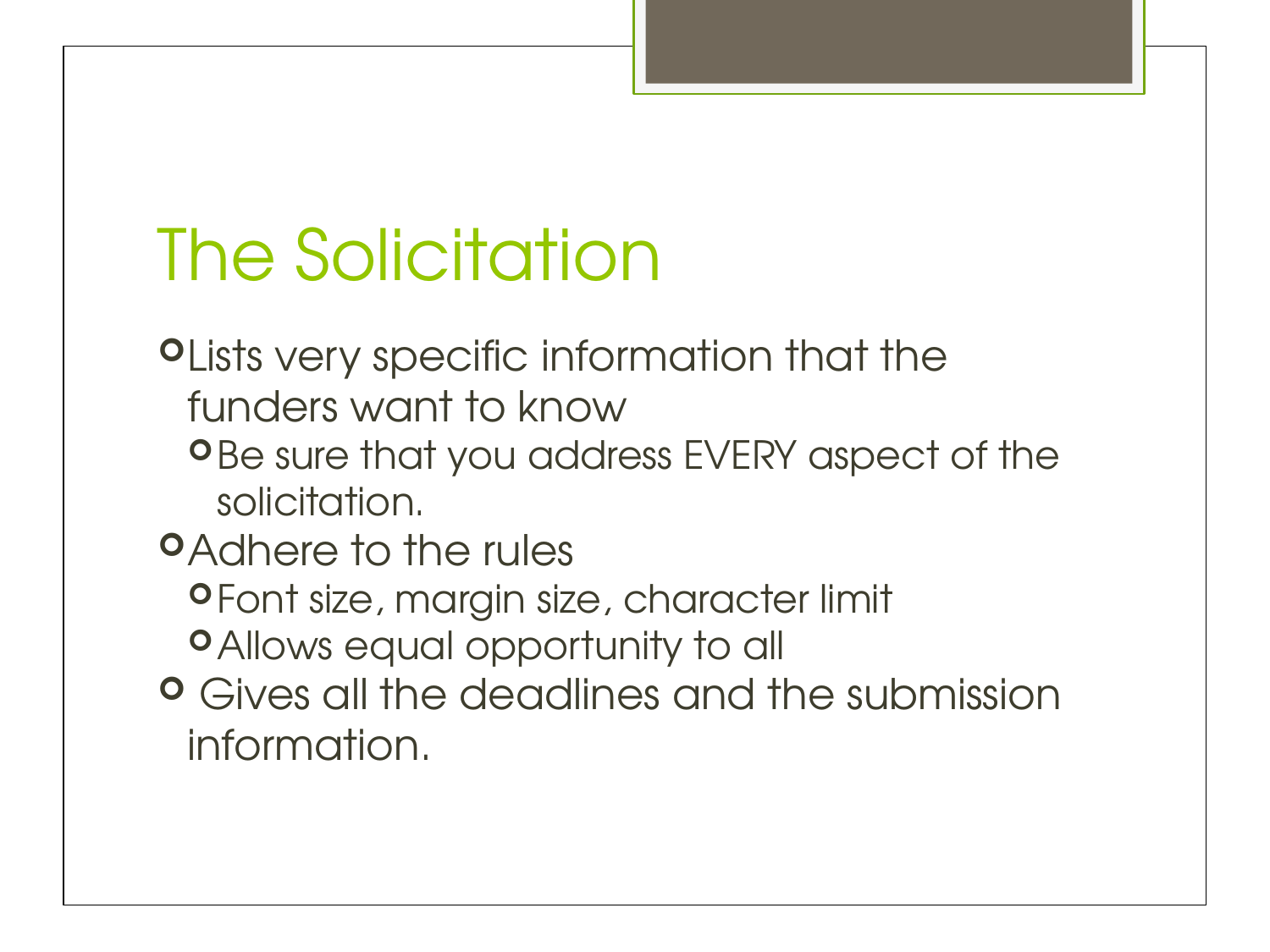

The Solicitation
Lists very specific information that the funders want to know
Be sure that you address EVERY aspect of the solicitation.
Adhere to the rules
Font size, margin size, character limit
Allows equal opportunity to all
 Gives all the deadlines and the submission information.